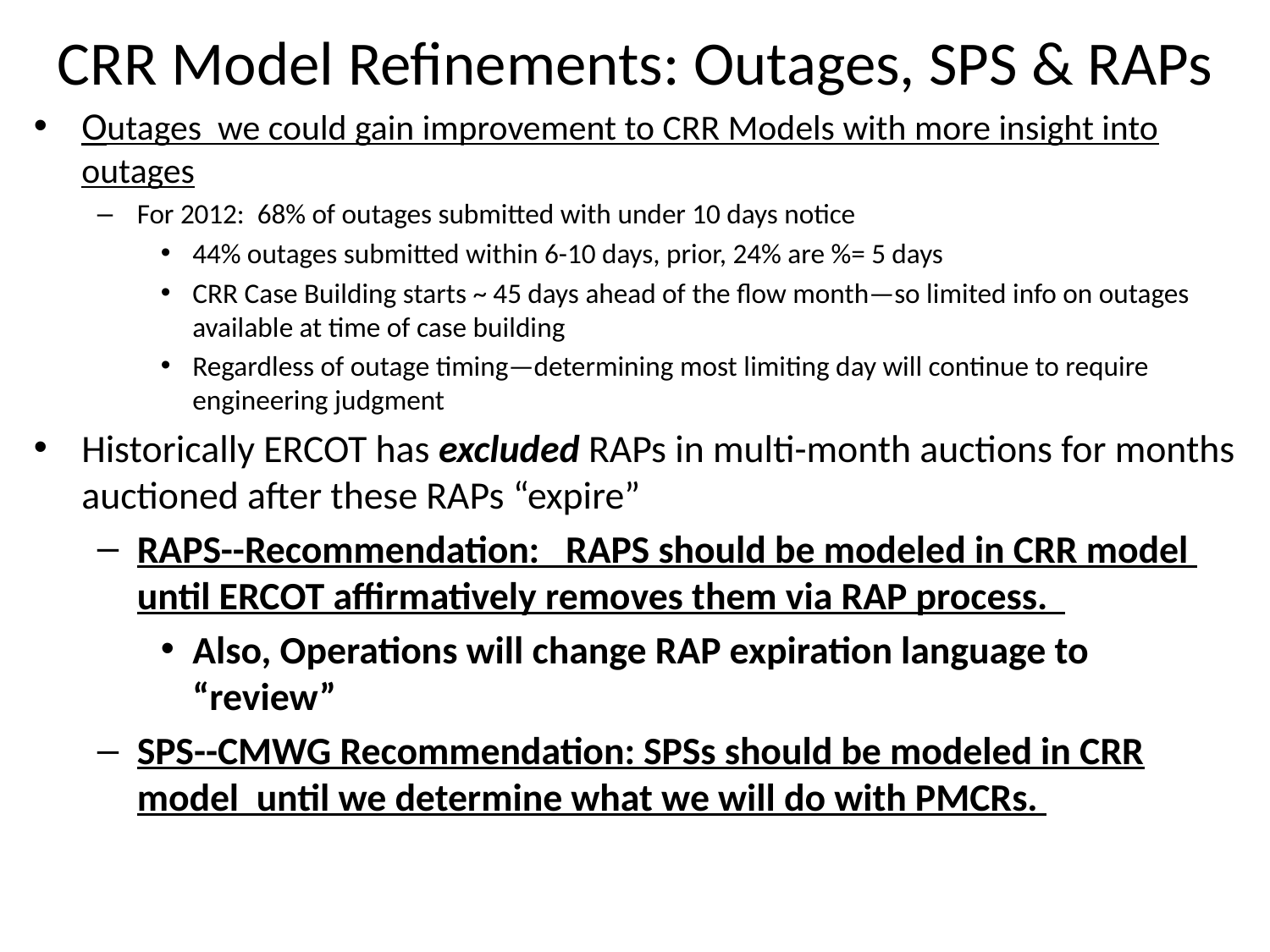

# CRR Model Refinements: Outages, SPS & RAPs
Outages  we could gain improvement to CRR Models with more insight into outages
For 2012:  68% of outages submitted with under 10 days notice
44% outages submitted within 6-10 days, prior, 24% are %= 5 days
CRR Case Building starts ~ 45 days ahead of the flow month—so limited info on outages available at time of case building
Regardless of outage timing—determining most limiting day will continue to require engineering judgment
Historically ERCOT has excluded RAPs in multi-month auctions for months auctioned after these RAPs “expire”
RAPS--Recommendation:   RAPS should be modeled in CRR model  until ERCOT affirmatively removes them via RAP process.
Also, Operations will change RAP expiration language to “review”
SPS--CMWG Recommendation: SPSs should be modeled in CRR model  until we determine what we will do with PMCRs.